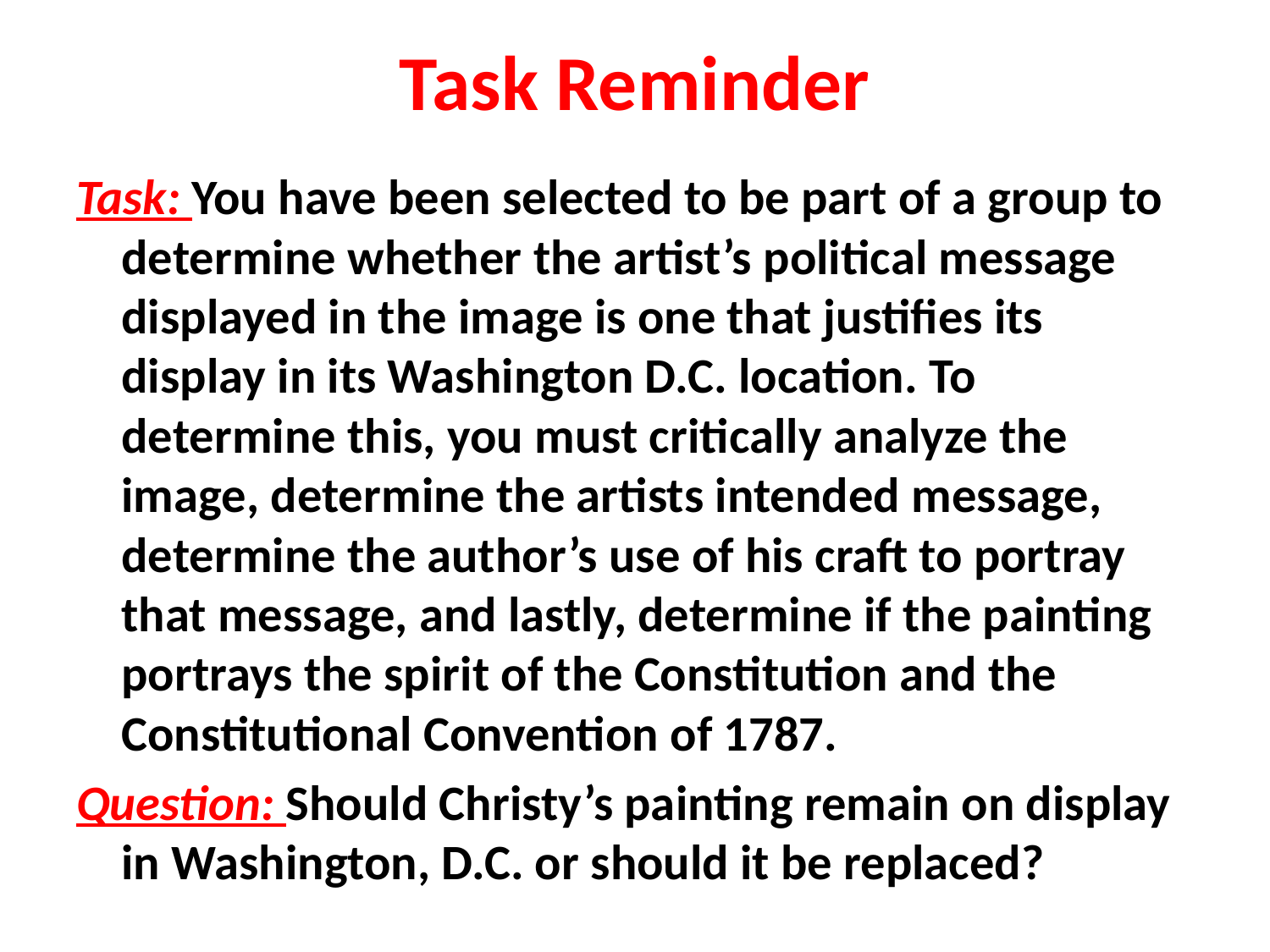

# Task Reminder
Task: You have been selected to be part of a group to determine whether the artist’s political message displayed in the image is one that justifies its display in its Washington D.C. location. To determine this, you must critically analyze the image, determine the artists intended message, determine the author’s use of his craft to portray that message, and lastly, determine if the painting portrays the spirit of the Constitution and the Constitutional Convention of 1787.
Question: Should Christy’s painting remain on display in Washington, D.C. or should it be replaced?